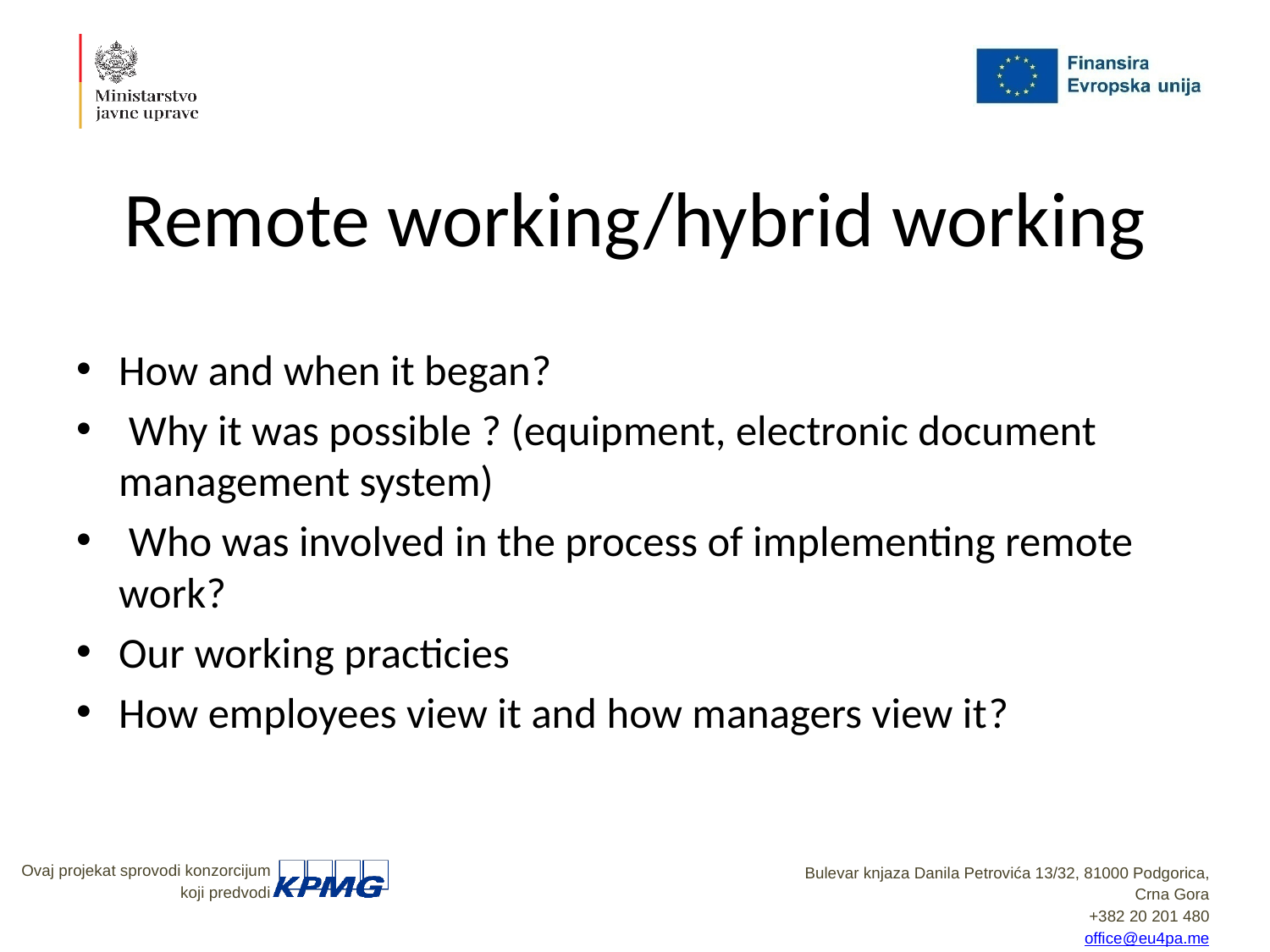

# Remote working/hybrid working

How and when it began?
 Why it was possible ? (equipment, electronic document management system)
 Who was involved in the process of implementing remote work?
Our working practicies
How employees view it and how managers view it?